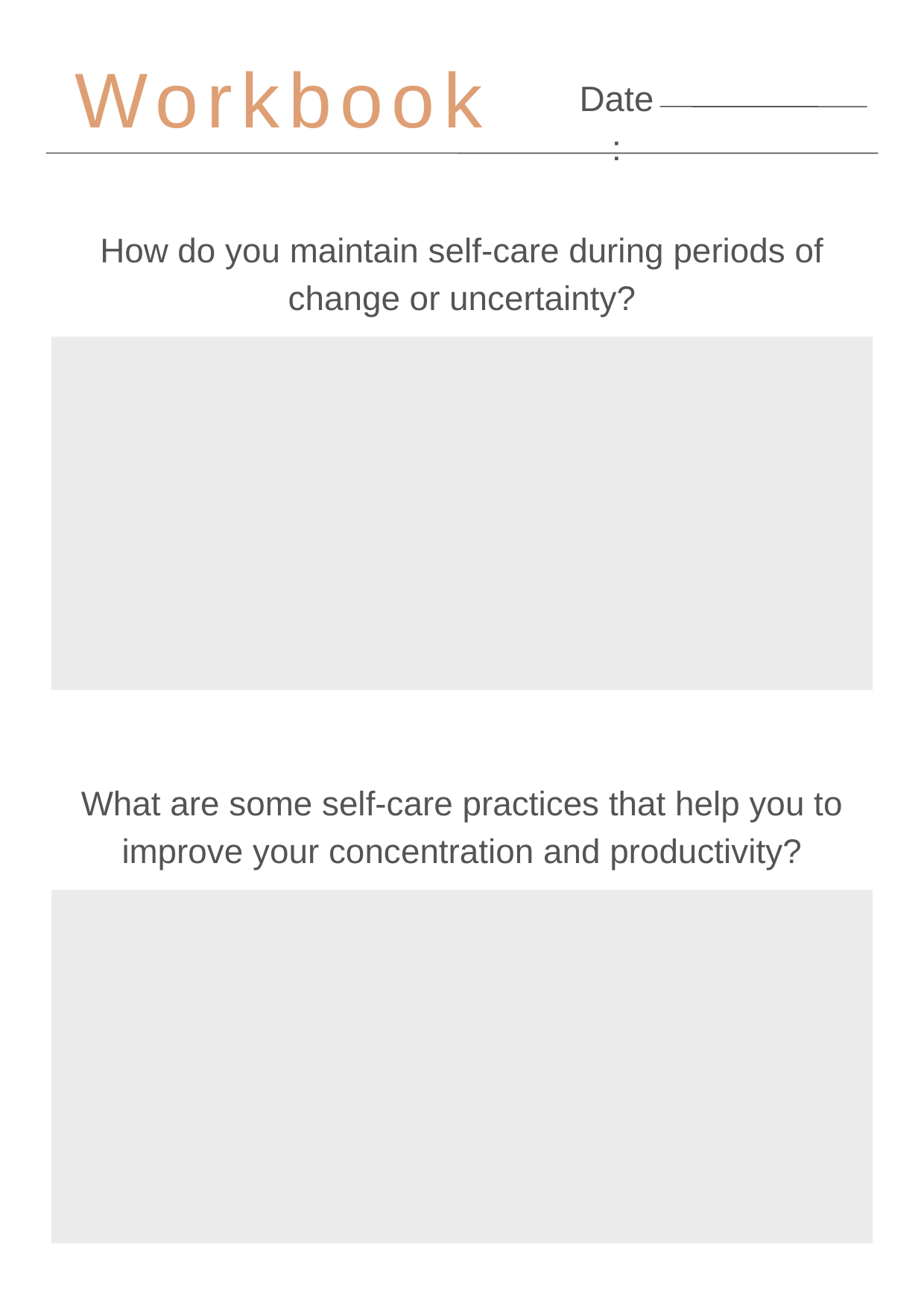

Workbook
Date:

How do you maintain self-care during periods of change or uncertainty?

What are some self-care practices that help you to improve your concentration and productivity?